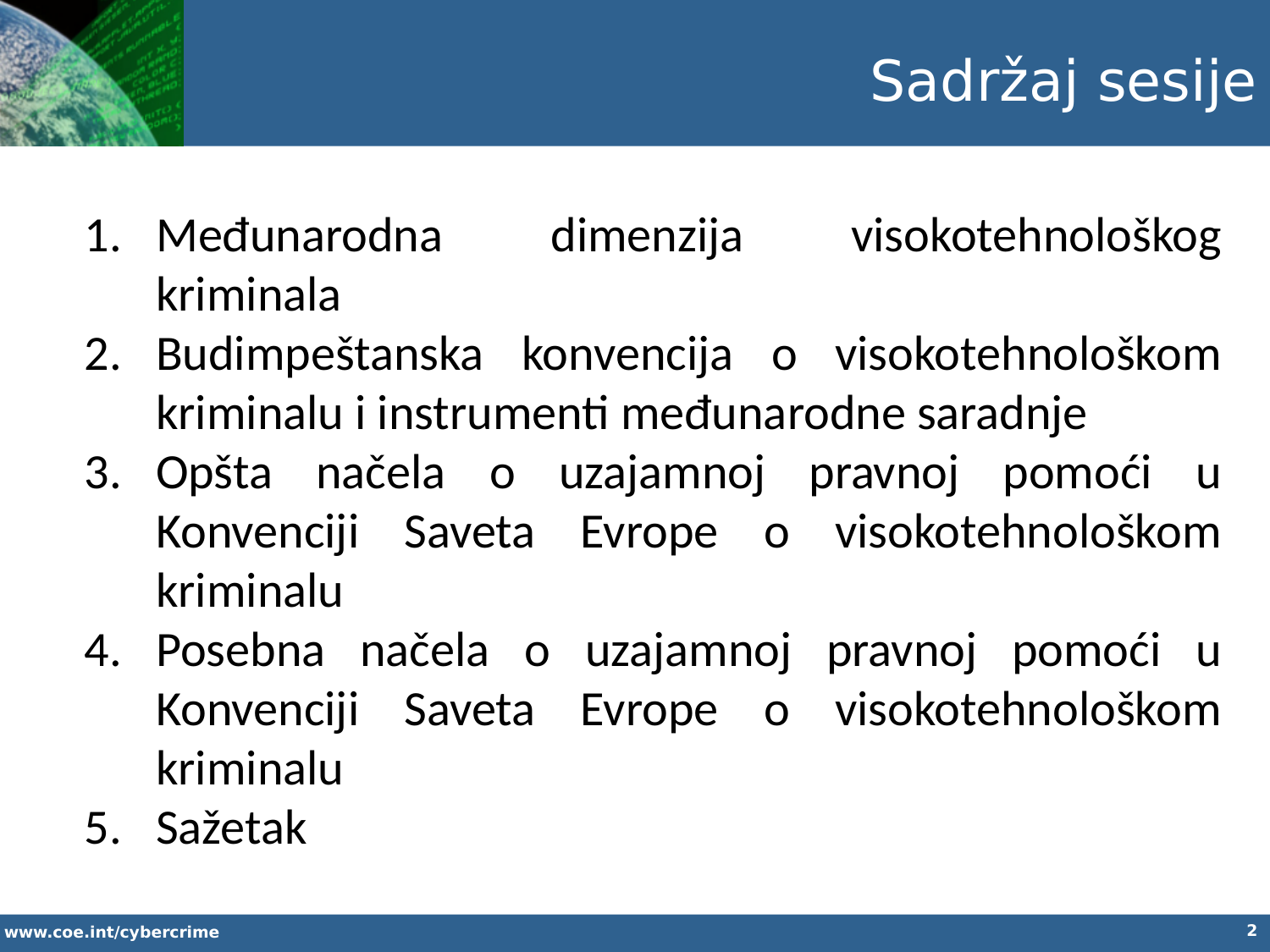

Sadržaj sesije

Međunarodna dimenzija visokotehnološkog kriminala
Budimpeštanska konvencija o visokotehnološkom kriminalu i instrumenti međunarodne saradnje
Opšta načela o uzajamnoj pravnoj pomoći u Konvenciji Saveta Evrope o visokotehnološkom kriminalu
Posebna načela o uzajamnoj pravnoj pomoći u Konvenciji Saveta Evrope o visokotehnološkom kriminalu
Sažetak
2